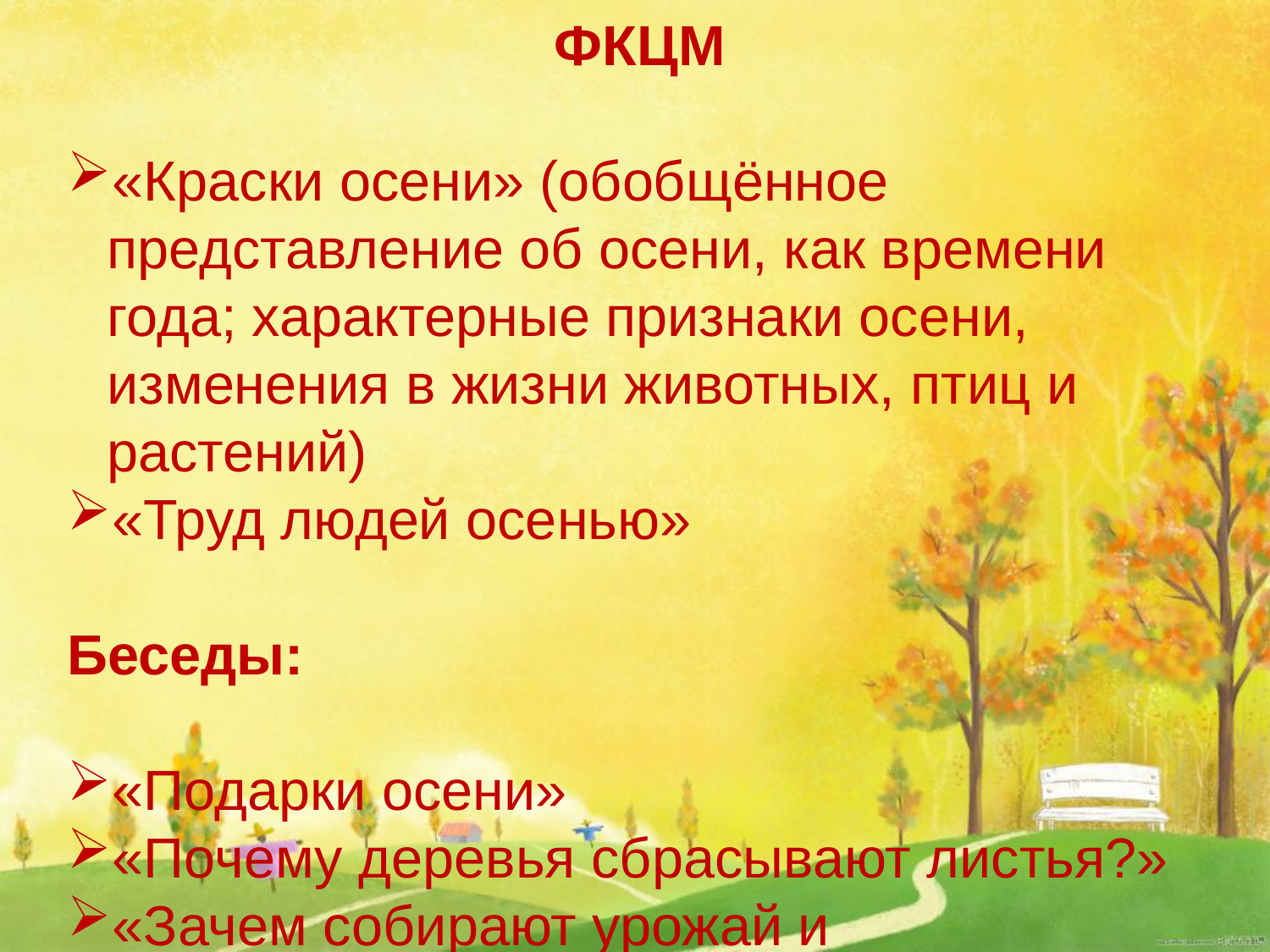

ФКЦМ

«Краски осени» (обобщённое представление об осени, как времени года; характерные признаки осени, изменения в жизни животных, птиц и растений)
«Труд людей осенью»

Беседы:

«Подарки осени»
«Почему деревья сбрасывают листья?»
«Зачем собирают урожай и пересаживают растения?»
«Чем отличается ель от других деревьев осенью?»